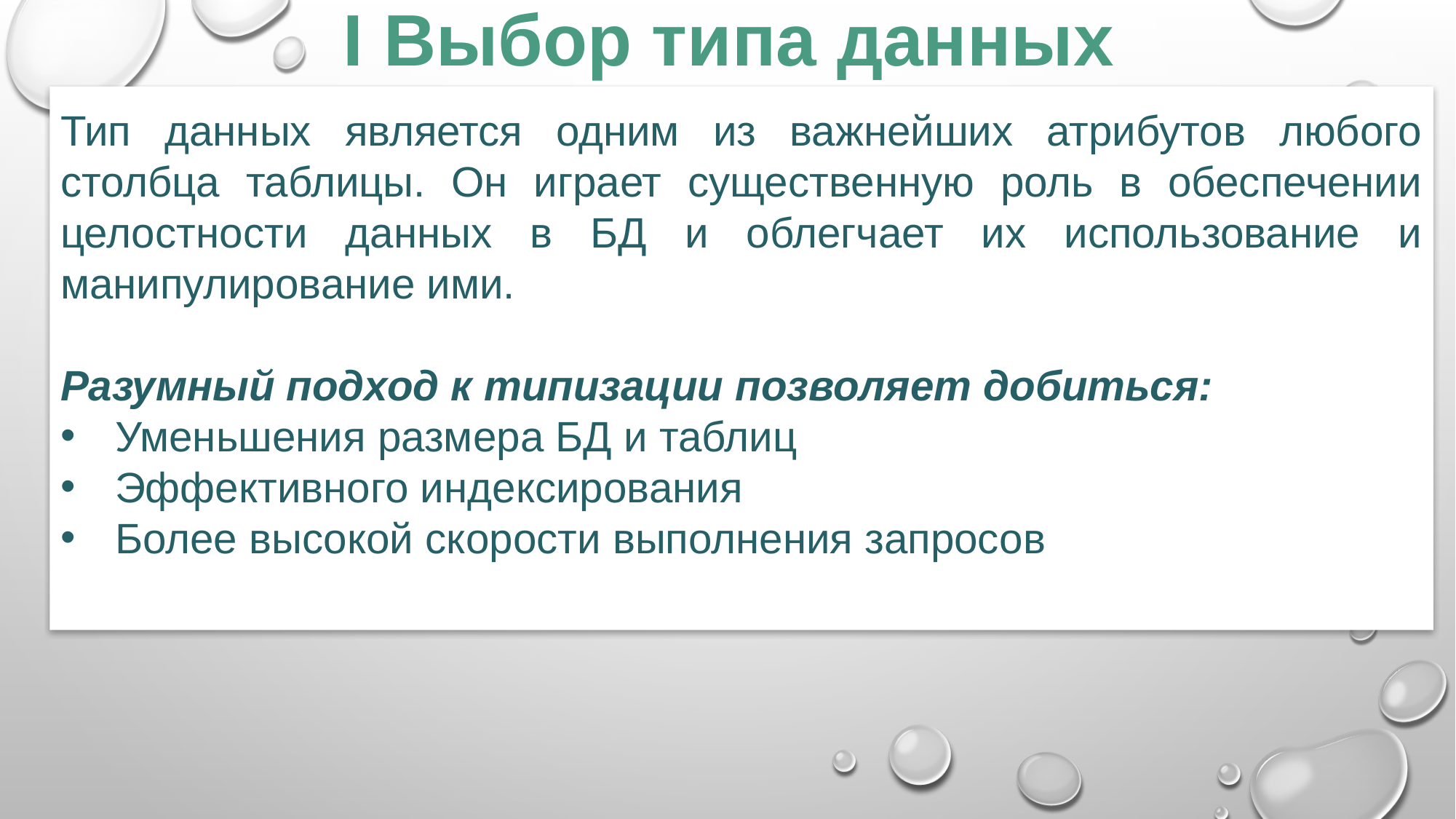

I Выбор типа данных
Тип данных является одним из важнейших атрибутов любого столбца таблицы. Он играет существенную роль в обеспечении целостности данных в БД и облегчает их использование и манипулирование ими.

Разумный подход к типизации позволяет добиться:
Уменьшения размера БД и таблиц
Эффективного индексирования
Более высокой скорости выполнения запросов